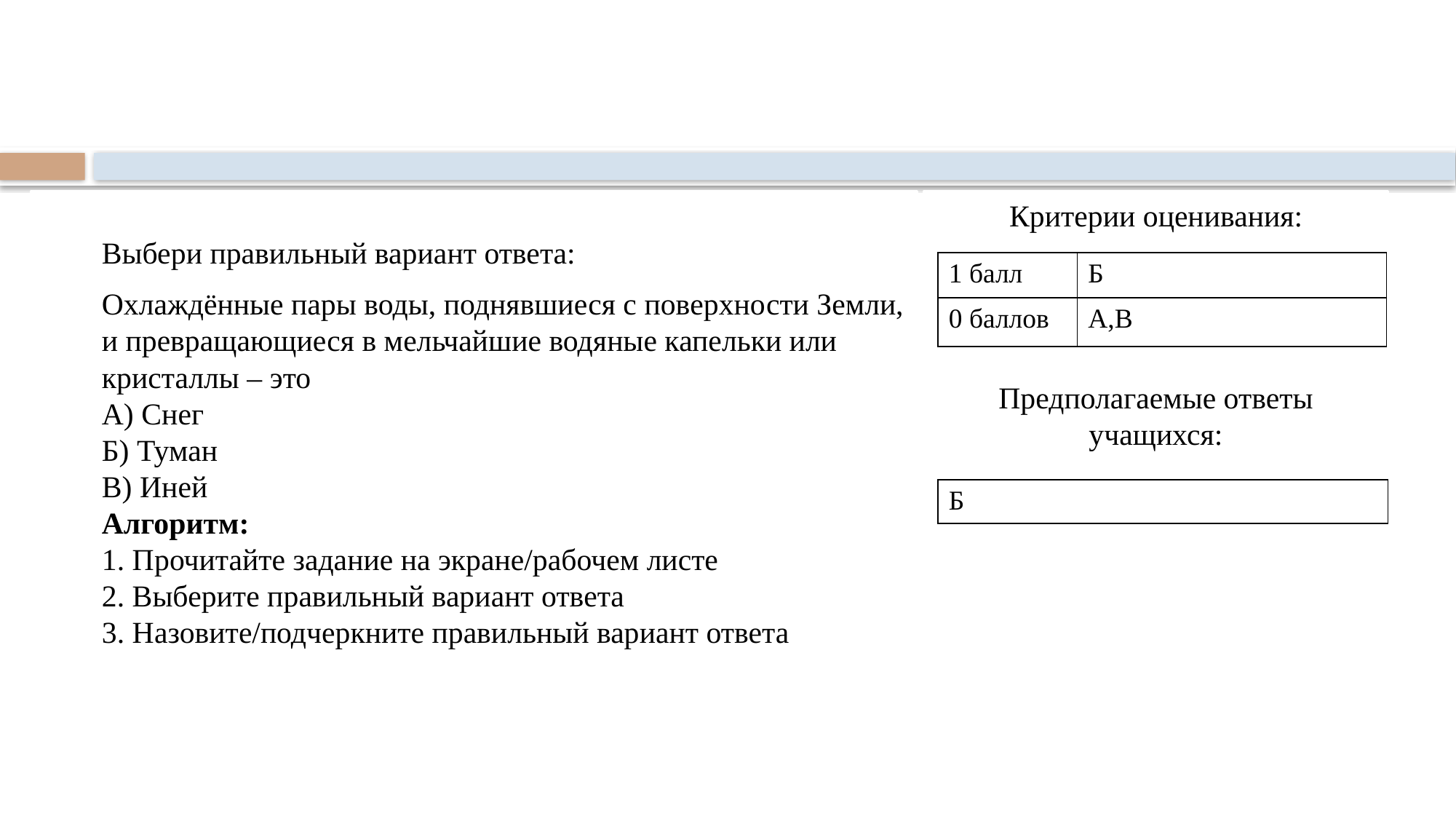

#

Критерии оценивания:

Предполагаемые ответы учащихся:

Выбери правильный вариант ответа:
Охлаждённые пары воды, поднявшиеся с поверхности Земли, и превращающиеся в мельчайшие водяные капельки или кристаллы – это
А) Снег
Б) Туман
В) Иней
Алгоритм:
1. Прочитайте задание на экране/рабочем листе
2. Выберите правильный вариант ответа
3. Назовите/подчеркните правильный вариант ответа

| 1 балл | Б |
| --- | --- |
| 0 баллов | А,В |
| Б |
| --- |